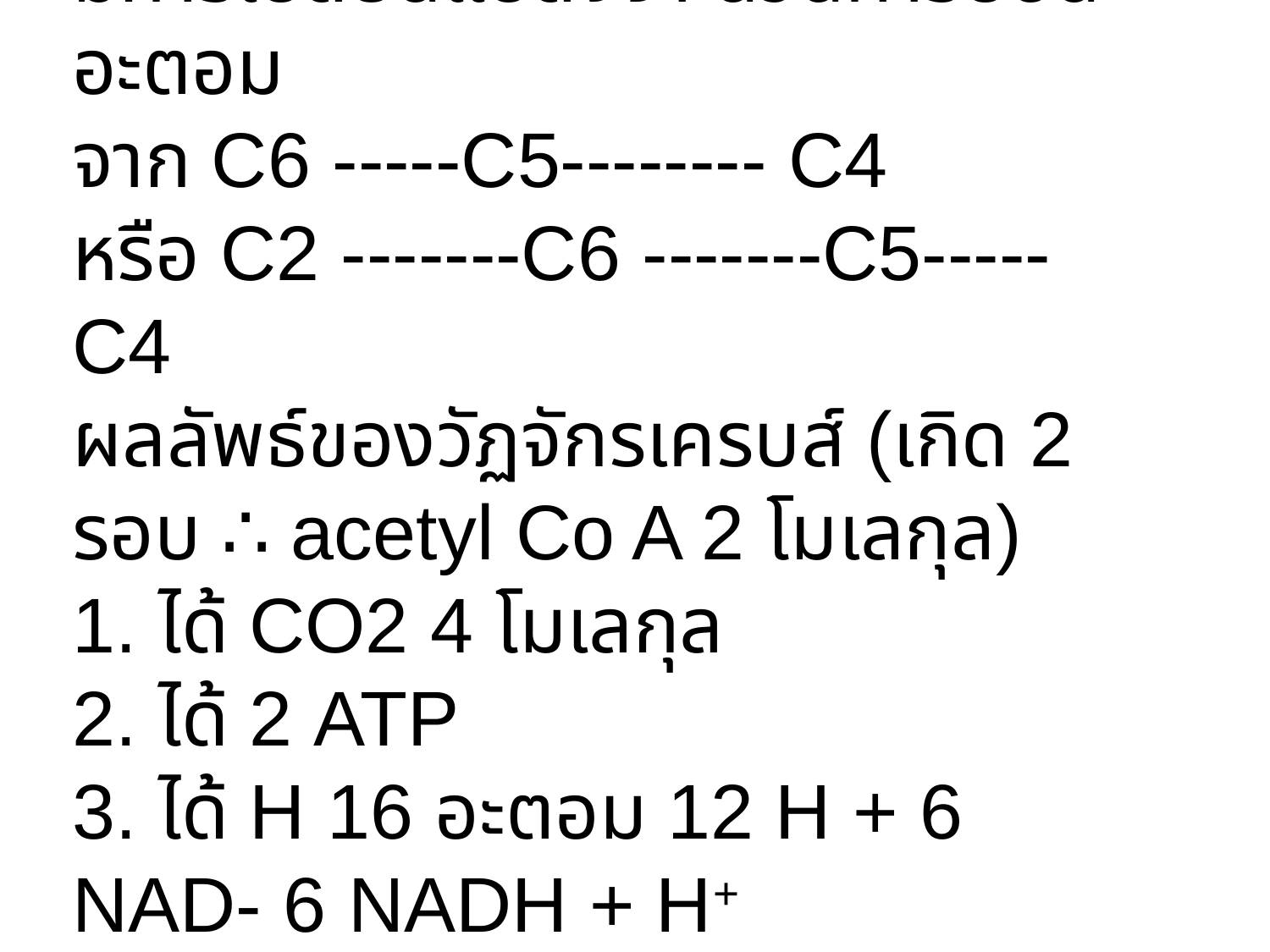

มีการเปลี่ยนแปลงจำ นวนคาร์บอนอะตอม
จาก C6 -----C5-------- C4
หรือ C2 -------C6 -------C5----- C4
ผลลัพธ์ของวัฏจักรเครบส์ (เกิด 2 รอบ ∴ acetyl Co A 2 โมเลกุล)
1. ได้ CO2 4 โมเลกุล
2. ได้ 2 ATP
3. ได้ H 16 อะตอม 12 H + 6 NAD- 6 NADH + H+
4 H + 2 FAD 2 FADH2